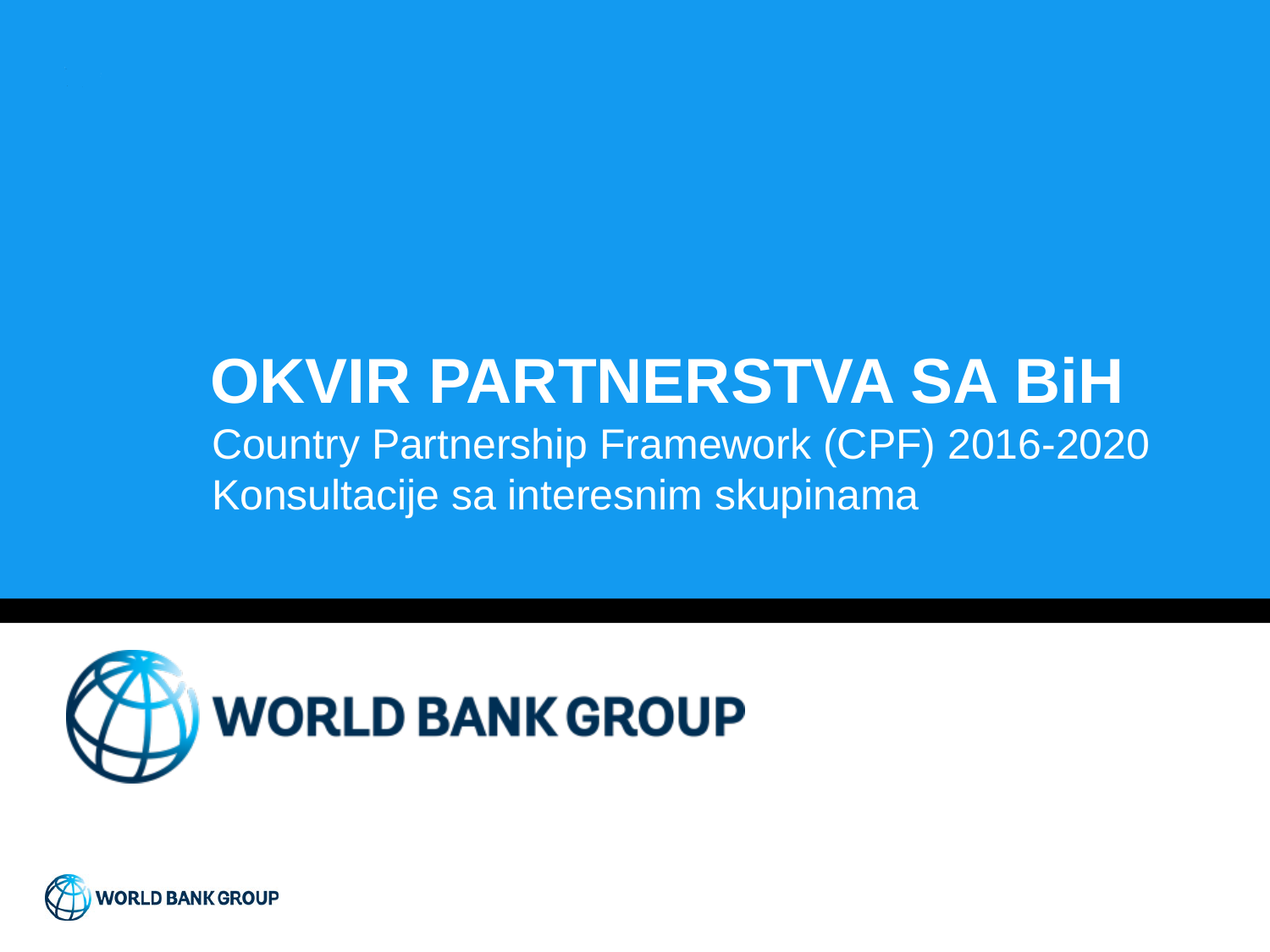

# OKVIR PARTNERSTVA SA BiH
Country Partnership Framework (CPF) 2016-2020
Konsultacije sa interesnim skupinama